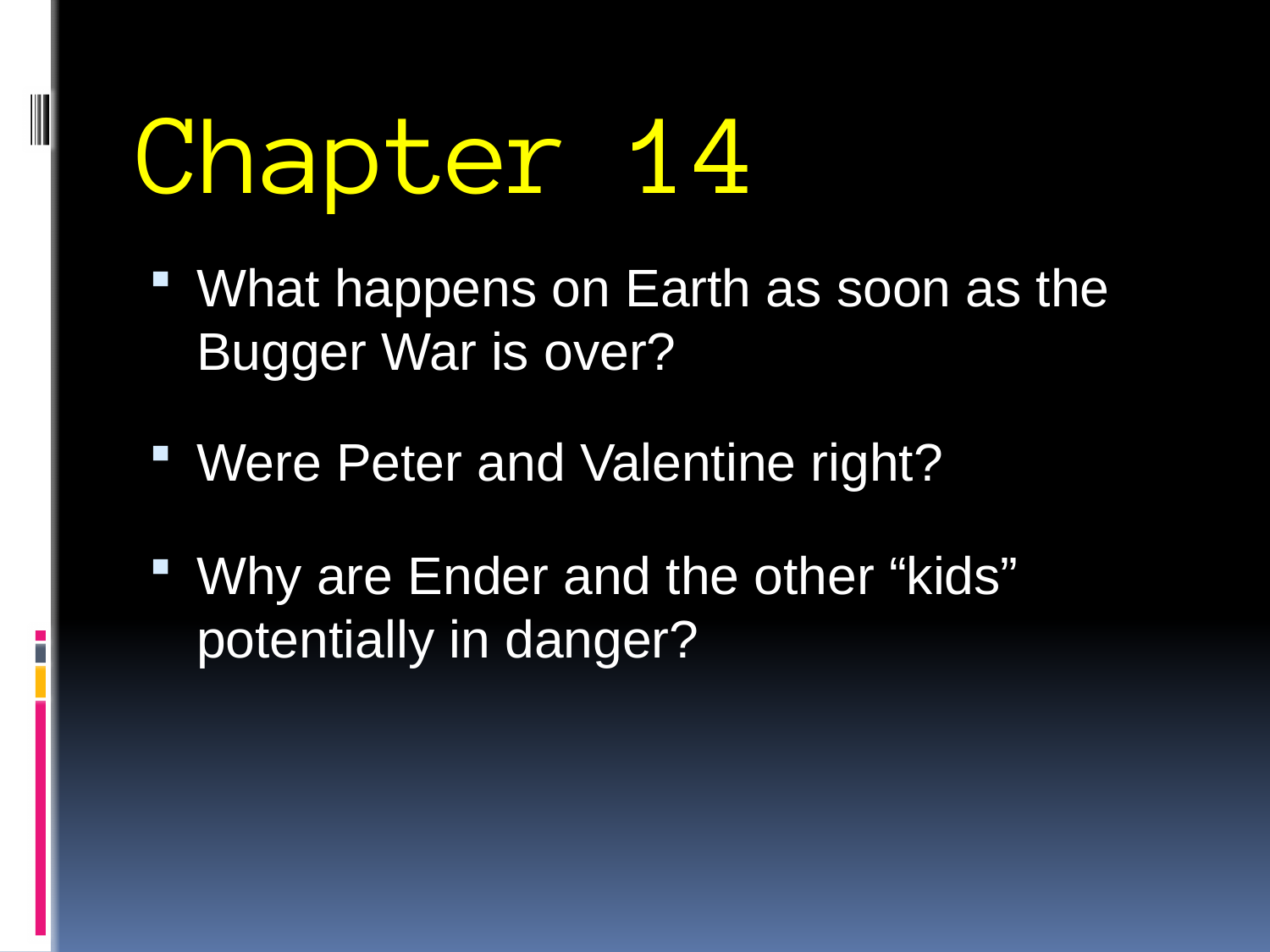

# Chapter 14
What happens on Earth as soon as the Bugger War is over?

Were Peter and Valentine right?

Why are Ender and the other “kids” potentially in danger?